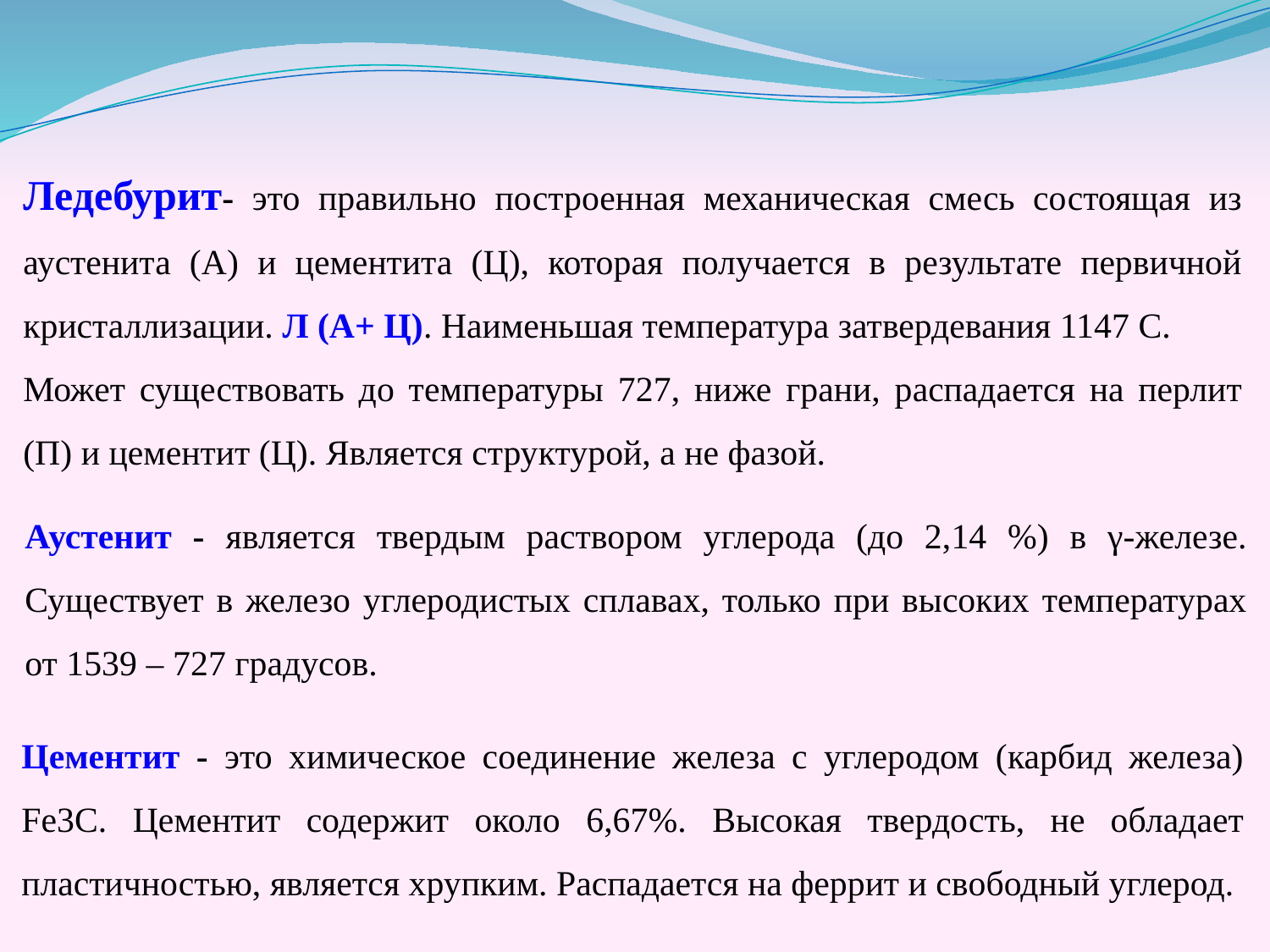

Ледебурит- это правильно построенная механическая смесь состоящая из аустенита (А) и цементита (Ц), которая получается в результате первичной кристаллизации. Л (А+ Ц). Наименьшая температура затвердевания 1147 С.
Может существовать до температуры 727, ниже грани, распадается на перлит (П) и цементит (Ц). Является структурой, а не фазой.
Аустенит - является твердым раствором углерода (до 2,14 %) в γ-железе. Существует в железо углеродистых сплавах, только при высоких температурах от 1539 – 727 градусов.
Цементит - это химическое соединение железа с углеродом (карбид железа) Fе3С. Цементит содержит около 6,67%. Высокая твердость, не обладает пластичностью, является хрупким. Распадается на феррит и свободный углерод.